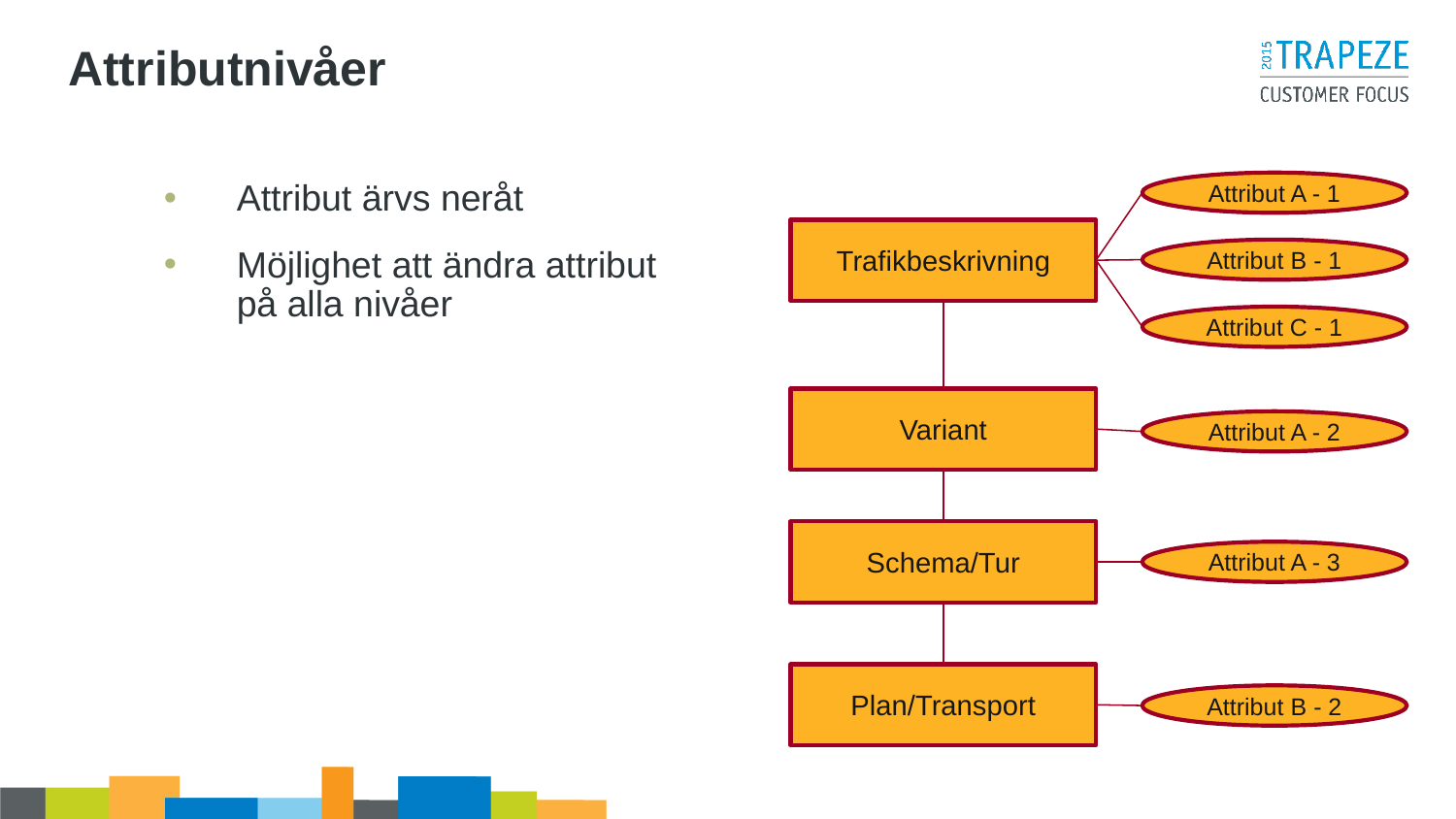

# Attributnivåer
Attribut ärvs neråt
Möjlighet att ändra attribut på alla nivåer
Attribut A - 1
Trafikbeskrivning
Attribut B - 1
Attribut C - 1
Variant
Attribut A - 2
Schema/Tur
Attribut A - 3
Plan/Transport
Attribut B - 2